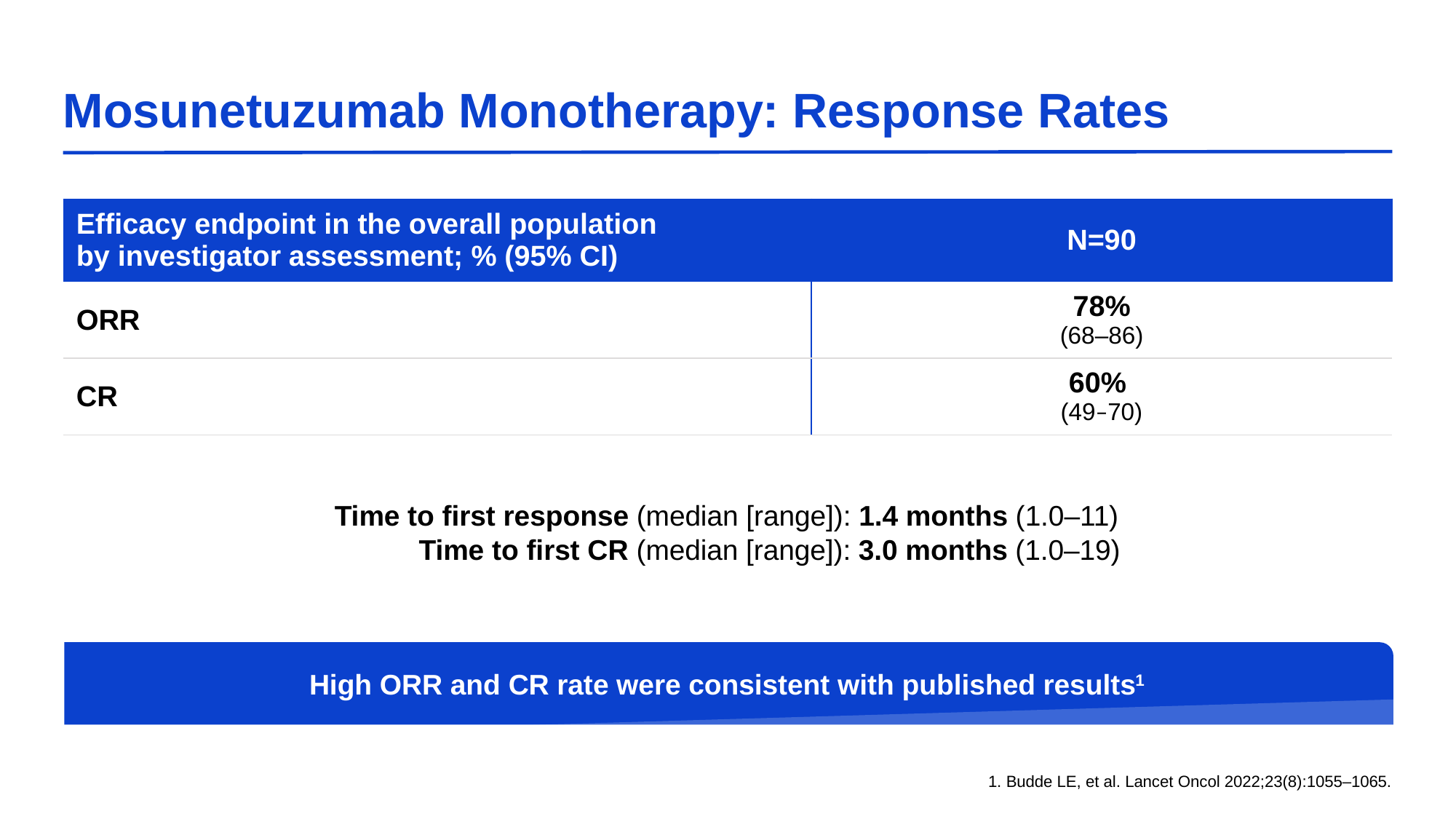

# Mosunetuzumab Monotherapy: Response Rates
| Efficacy endpoint in the overall population by investigator assessment; % (95% CI) | N=90 |
| --- | --- |
| ORR | 78% (68–86) |
| CR | 60% (49–70) |
Time to first response (median [range]): 1.4 months (1.0–11)
           Time to first CR (median [range]): 3.0 months (1.0‒19)
High ORR and CR rate were consistent with published results1

1. Budde LE, et al. Lancet Oncol 2022;23(8):1055–1065.